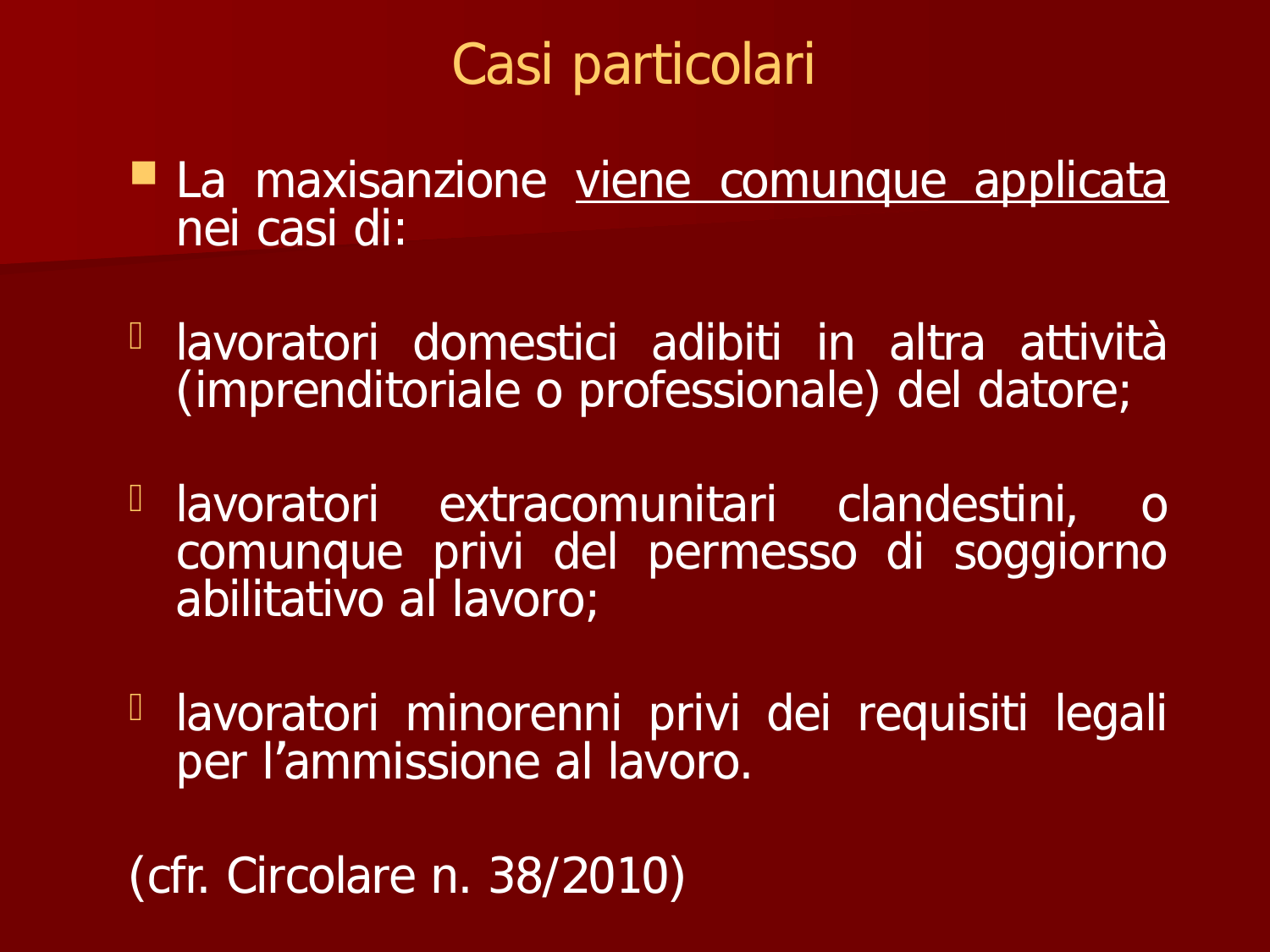

# Casi particolari
La maxisanzione viene comunque applicata nei casi di:

lavoratori domestici adibiti in altra attività (imprenditoriale o professionale) del datore;

lavoratori extracomunitari clandestini, o comunque privi del permesso di soggiorno abilitativo al lavoro;

lavoratori minorenni privi dei requisiti legali per l’ammissione al lavoro.

(cfr. Circolare n. 38/2010)